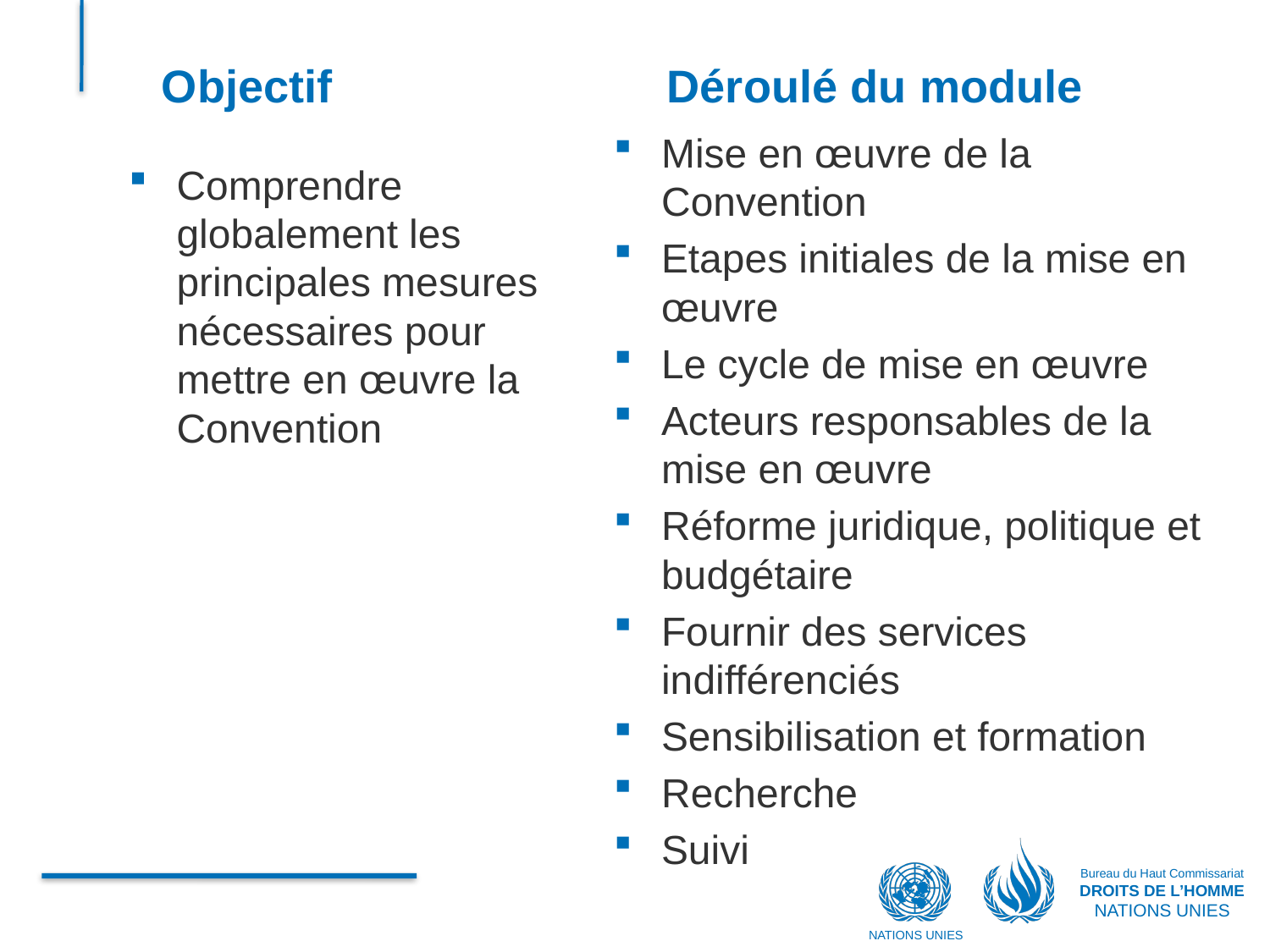

Objectif
Déroulé du module
Mise en œuvre de la Convention
Etapes initiales de la mise en œuvre
Le cycle de mise en œuvre
Acteurs responsables de la mise en œuvre
Réforme juridique, politique et budgétaire
Fournir des services indifférenciés
Sensibilisation et formation
Recherche
Suivi

Comprendre globalement les principales mesures nécessaires pour mettre en œuvre la Convention

Bureau du Haut Commissariat
DROITS DE L’HOMME
NATIONS UNIES
NATIONS UNIES